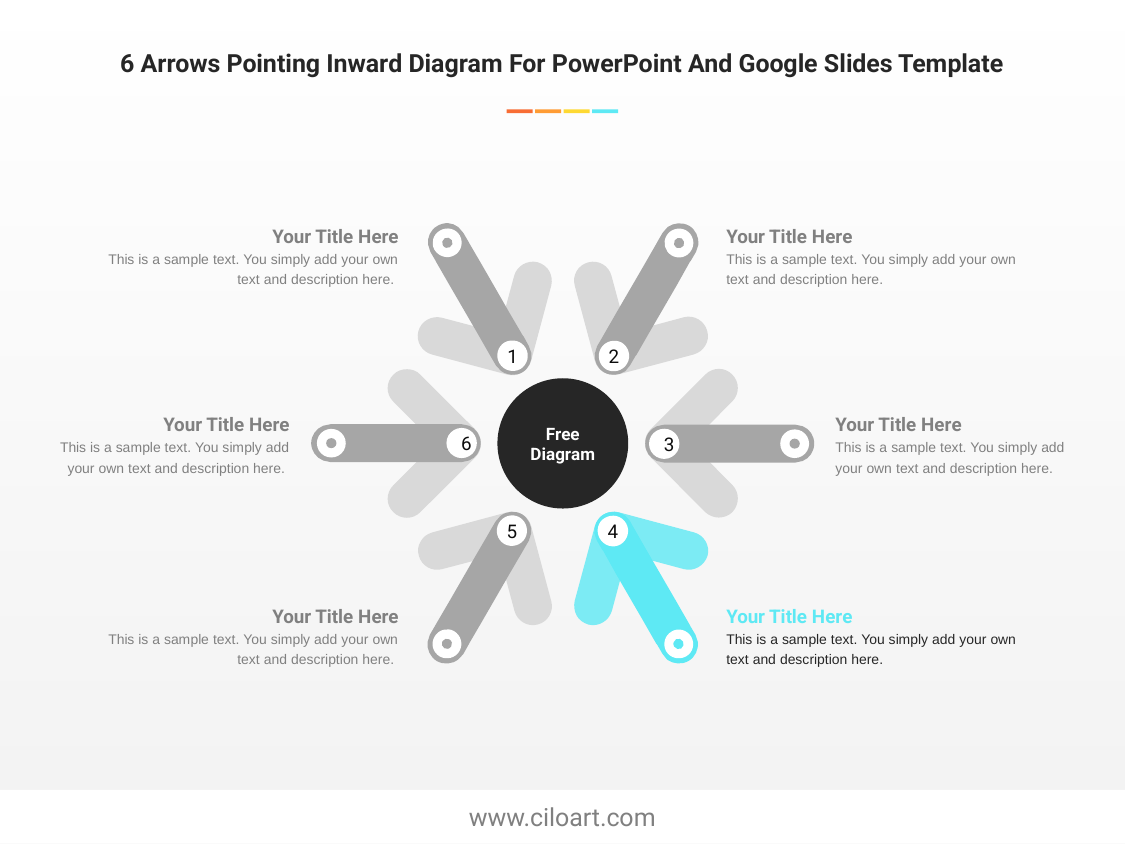

# 6 Arrows Pointing Inward Diagram For PowerPoint And Google Slides Template
Your Title Here
This is a sample text. You simply add your own text and description here.
Your Title Here
This is a sample text. You simply add your own text and description here.

1

2

3

6

Free Diagram
Your Title Here
This is a sample text. You simply add your own text and description here.
Your Title Here
This is a sample text. You simply add your own text and description here.

5

4

Your Title Here
This is a sample text. You simply add your own text and description here.
Your Title Here
This is a sample text. You simply add your own text and description here.